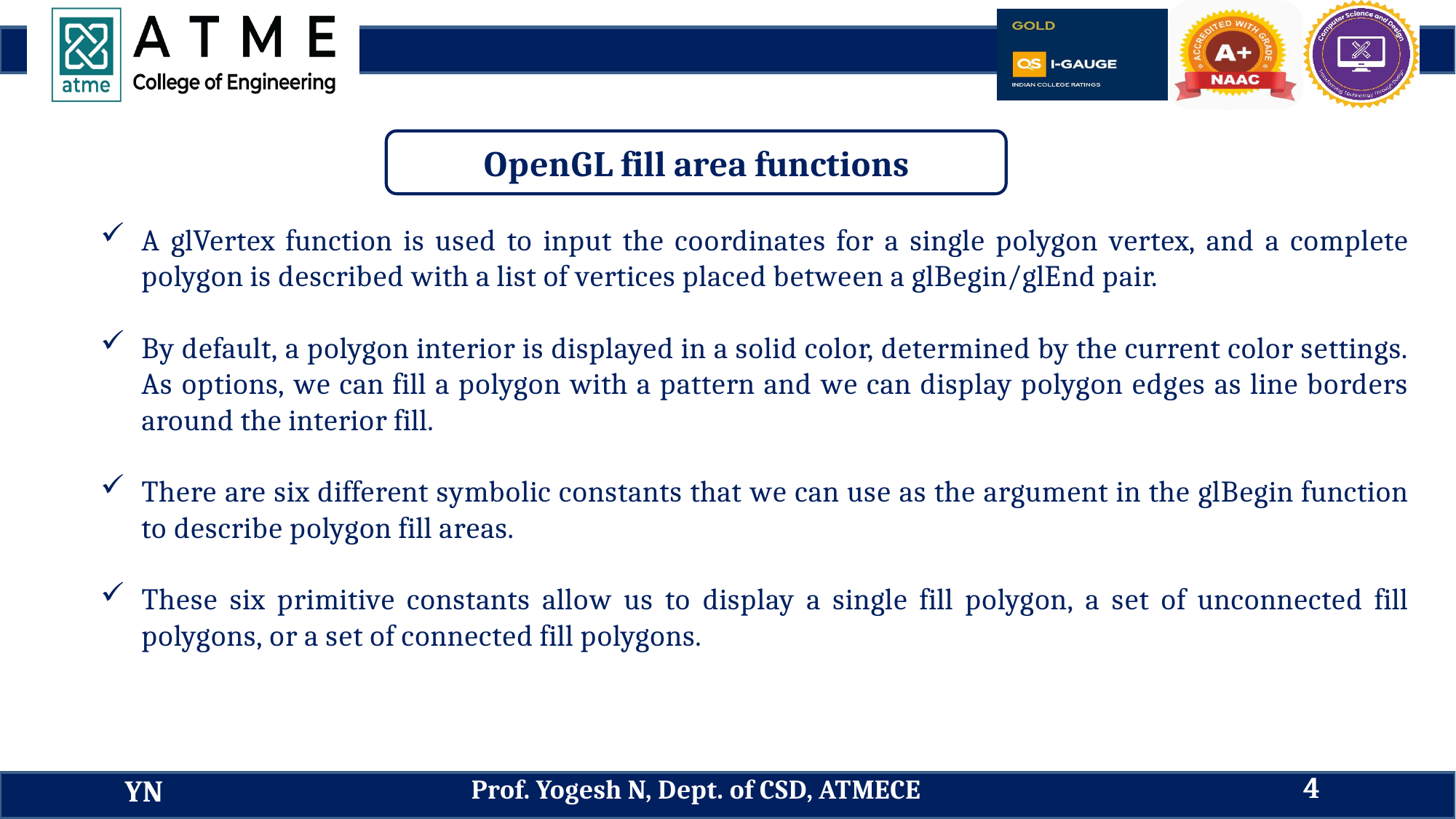

OpenGL fill area functions
A glVertex function is used to input the coordinates for a single polygon vertex, and a complete polygon is described with a list of vertices placed between a glBegin/glEnd pair.

By default, a polygon interior is displayed in a solid color, determined by the current color settings. As options, we can fill a polygon with a pattern and we can display polygon edges as line borders around the interior fill.

There are six different symbolic constants that we can use as the argument in the glBegin function to describe polygon fill areas.

These six primitive constants allow us to display a single fill polygon, a set of unconnected fill polygons, or a set of connected fill polygons.

4
Prof. Yogesh N, Dept. of CSD, ATMECE
YN